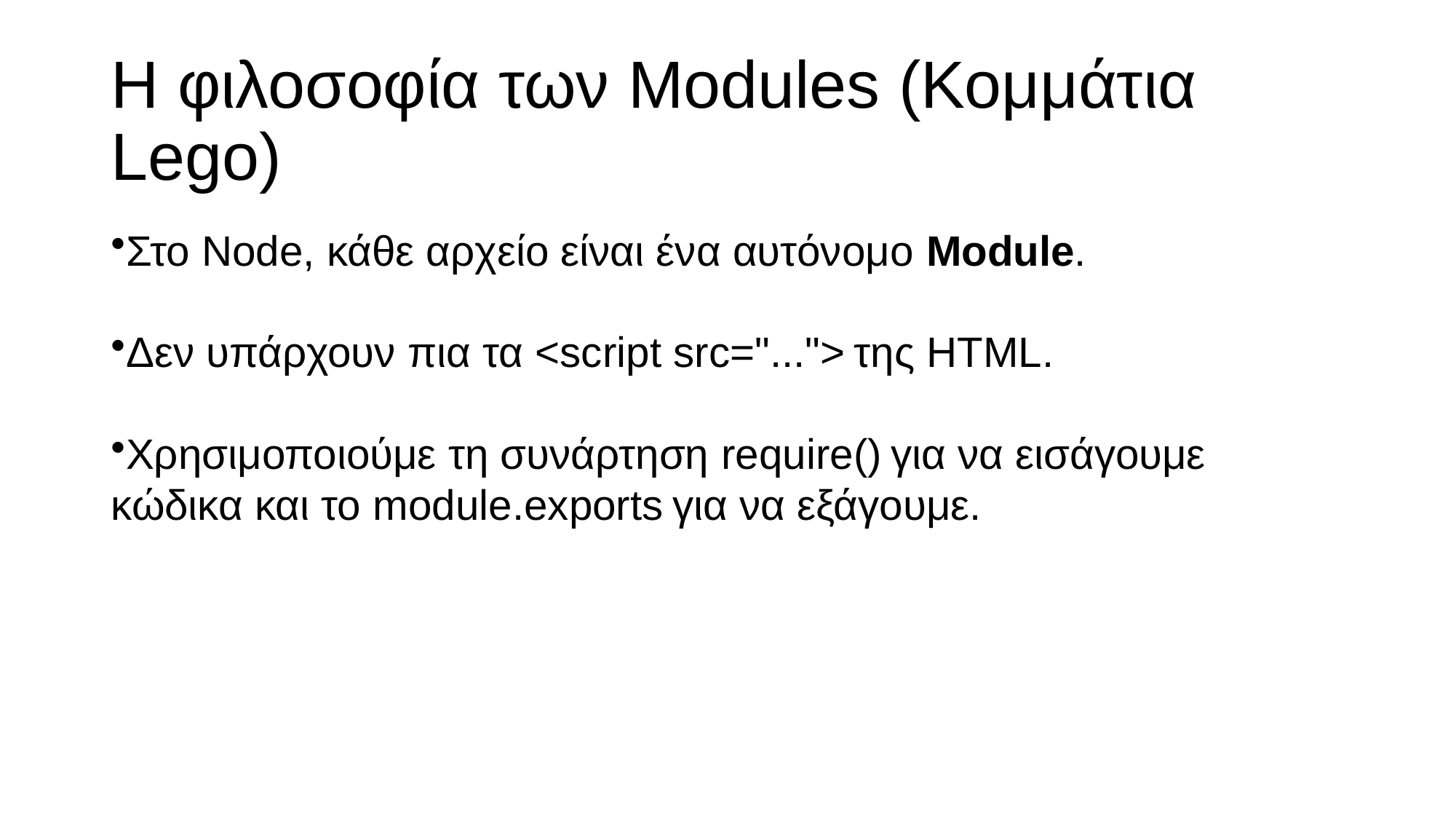

# Η φιλοσοφία των Modules (Κομμάτια Lego)
Στο Node, κάθε αρχείο είναι ένα αυτόνομο Module.

Δεν υπάρχουν πια τα <script src="..."> της HTML.

Χρησιμοποιούμε τη συνάρτηση require() για να εισάγουμε κώδικα και το module.exports για να εξάγουμε.